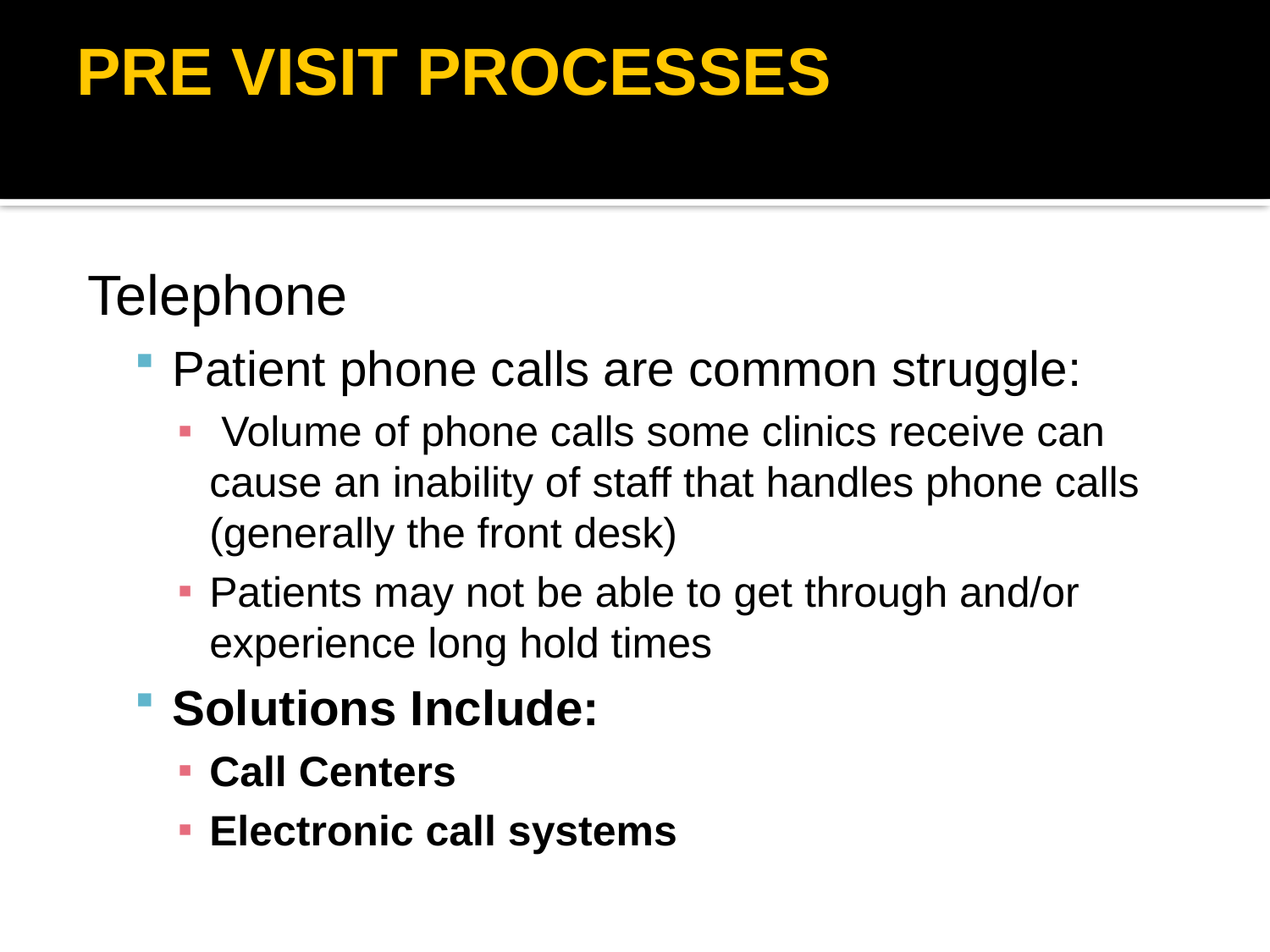

# PRE VISIT PROCESSES
Telephone
Patient phone calls are common struggle:
 Volume of phone calls some clinics receive can cause an inability of staff that handles phone calls (generally the front desk)
Patients may not be able to get through and/or experience long hold times
Solutions Include:
Call Centers
Electronic call systems